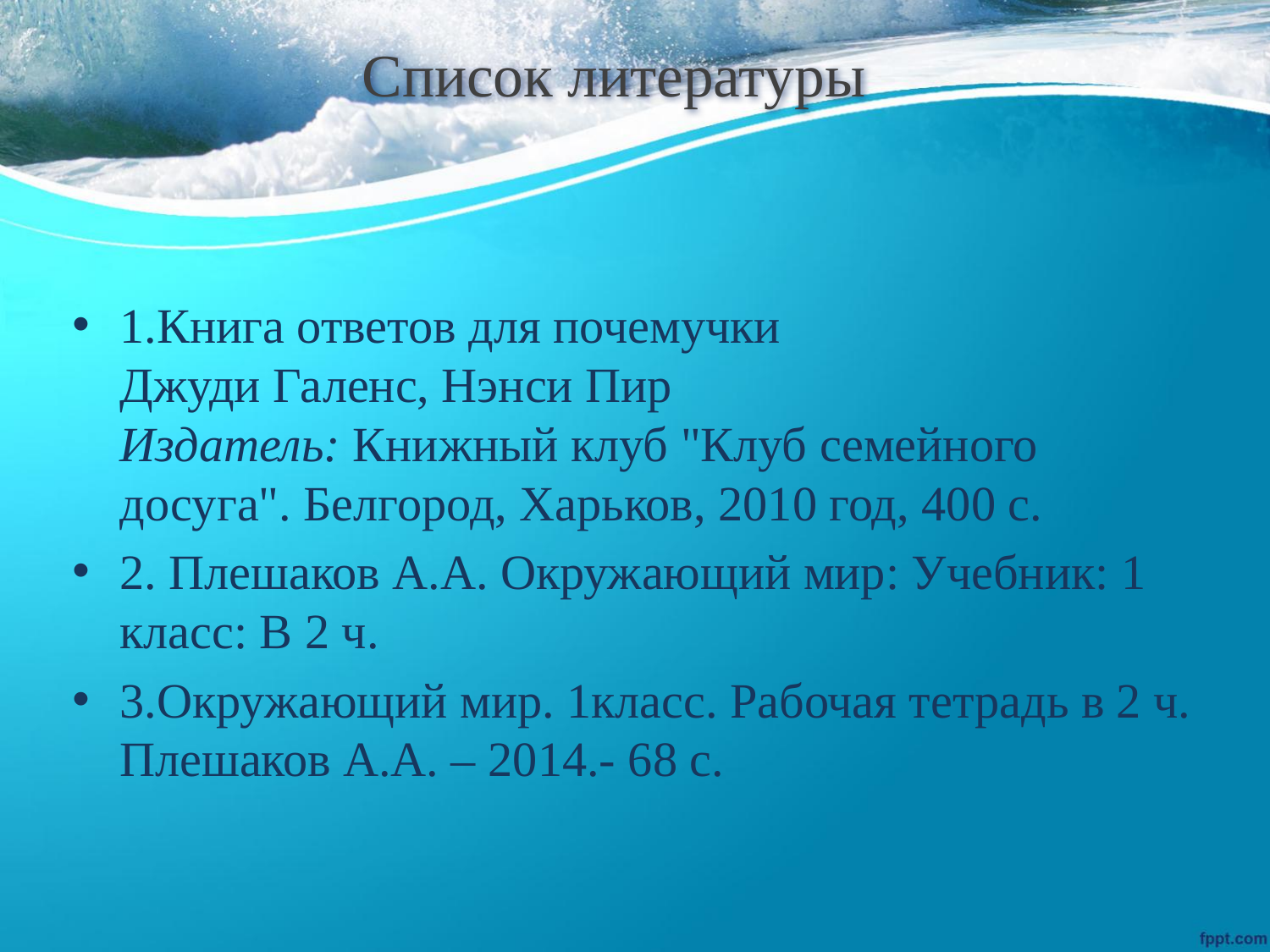

# Список литературы
1.Книга ответов для почемучки 
Джуди Галенс, Нэнси Пир
Издатель: Книжный клуб "Клуб семейного досуга". Белгород, Харьков, 2010 год, 400 с.
2. Плешаков А.А. Окружающий мир: Учебник: 1 класс: В 2 ч.
3.Окружающий мир. 1класс. Рабочая тетрадь в 2 ч. Плешаков А.А. – 2014.- 68 с.